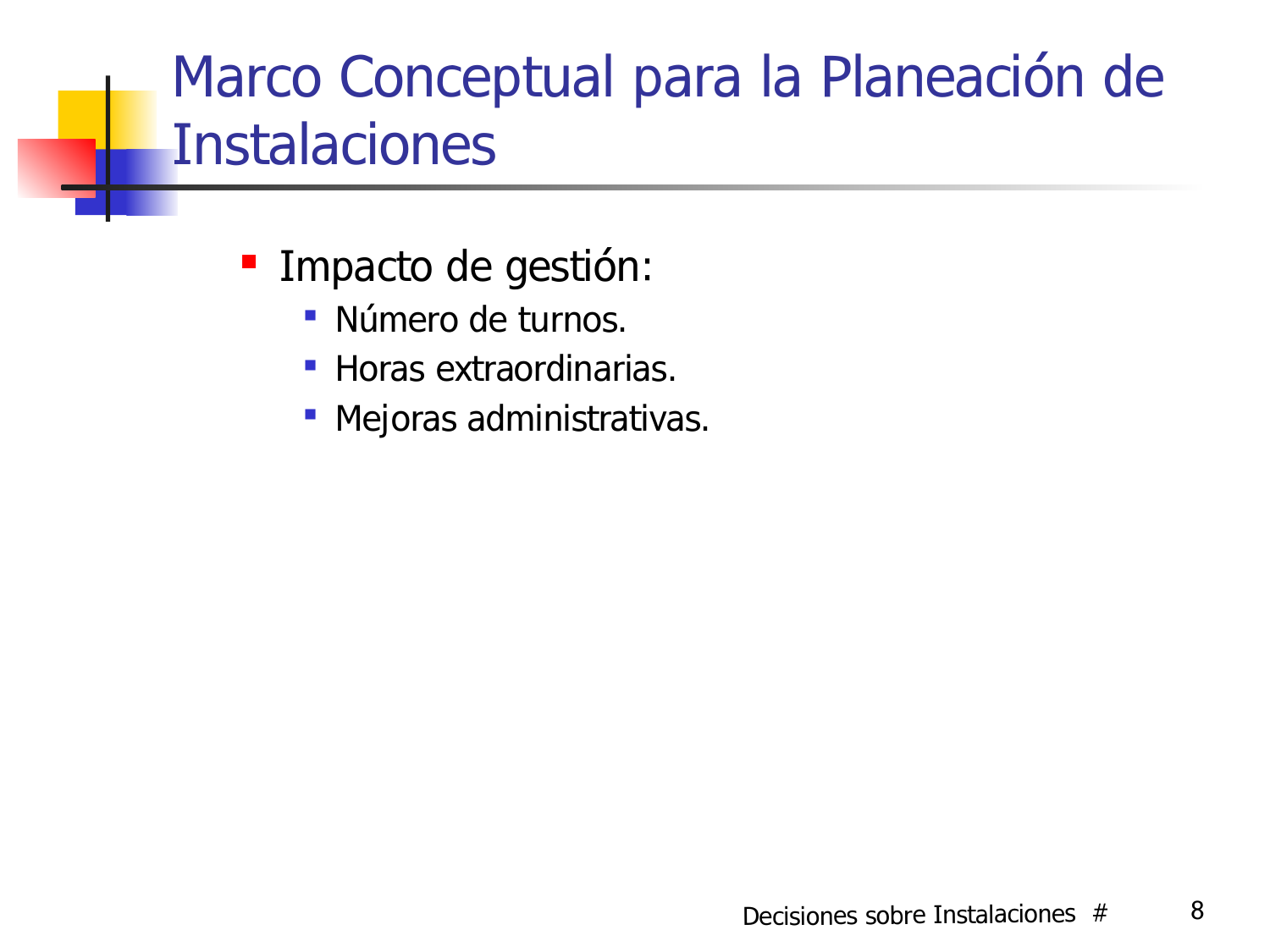

# Marco Conceptual para la Planeación de Instalaciones
Impacto de gestión:
Número de turnos.
Horas extraordinarias.
Mejoras administrativas.

8
Decisiones sobre Instalaciones  #